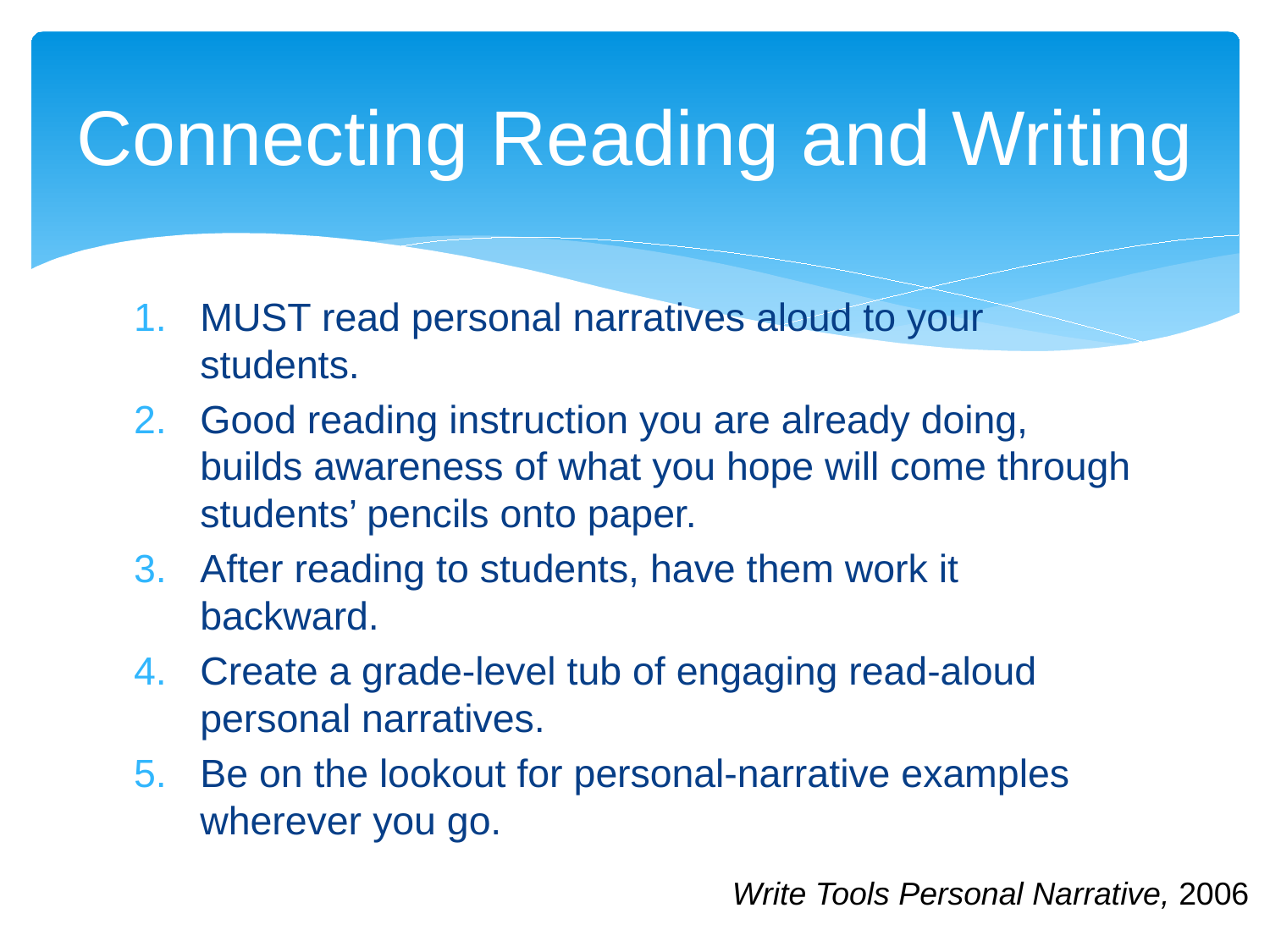

# Connecting Reading and Writing
MUST read personal narratives aloud to your students.
Good reading instruction you are already doing, builds awareness of what you hope will come through students’ pencils onto paper.
After reading to students, have them work it backward.
Create a grade-level tub of engaging read-aloud personal narratives.
Be on the lookout for personal-narrative examples wherever you go.
Write Tools Personal Narrative, 2006